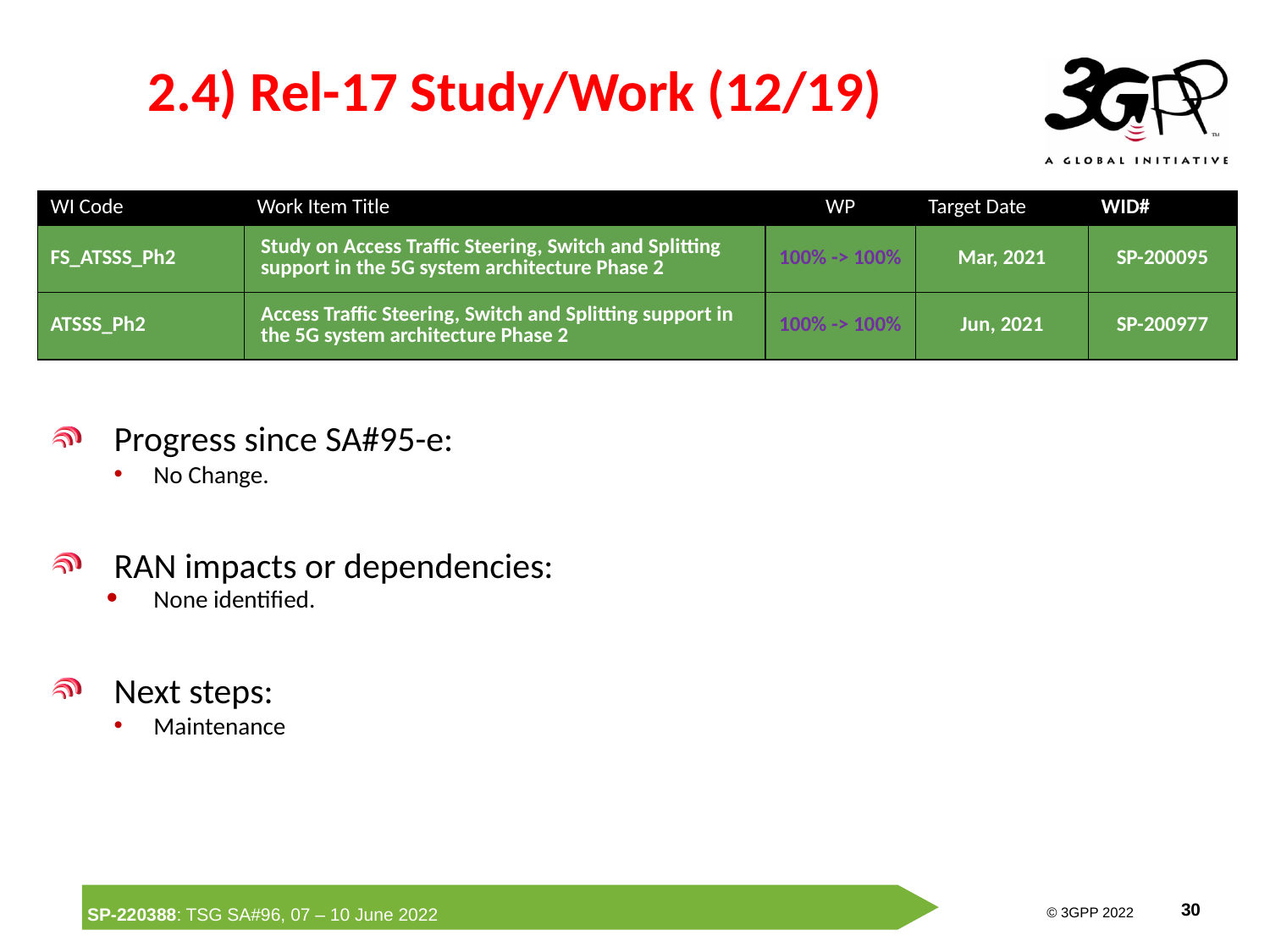

# 2.4) Rel-17 Study/Work (12/19)
| WI Code | Work Item Title | WP | Target Date | WID# |
| --- | --- | --- | --- | --- |
| FS\_ATSSS\_Ph2 | Study on Access Traffic Steering, Switch and Splitting support in the 5G system architecture Phase 2 | 100% -> 100% | Mar, 2021 | SP-200095 |
| ATSSS\_Ph2 | Access Traffic Steering, Switch and Splitting support in the 5G system architecture Phase 2 | 100% -> 100% | Jun, 2021 | SP-200977 |
Progress since SA#95-e:
No Change.

RAN impacts or dependencies:
None identified.

Next steps:
Maintenance